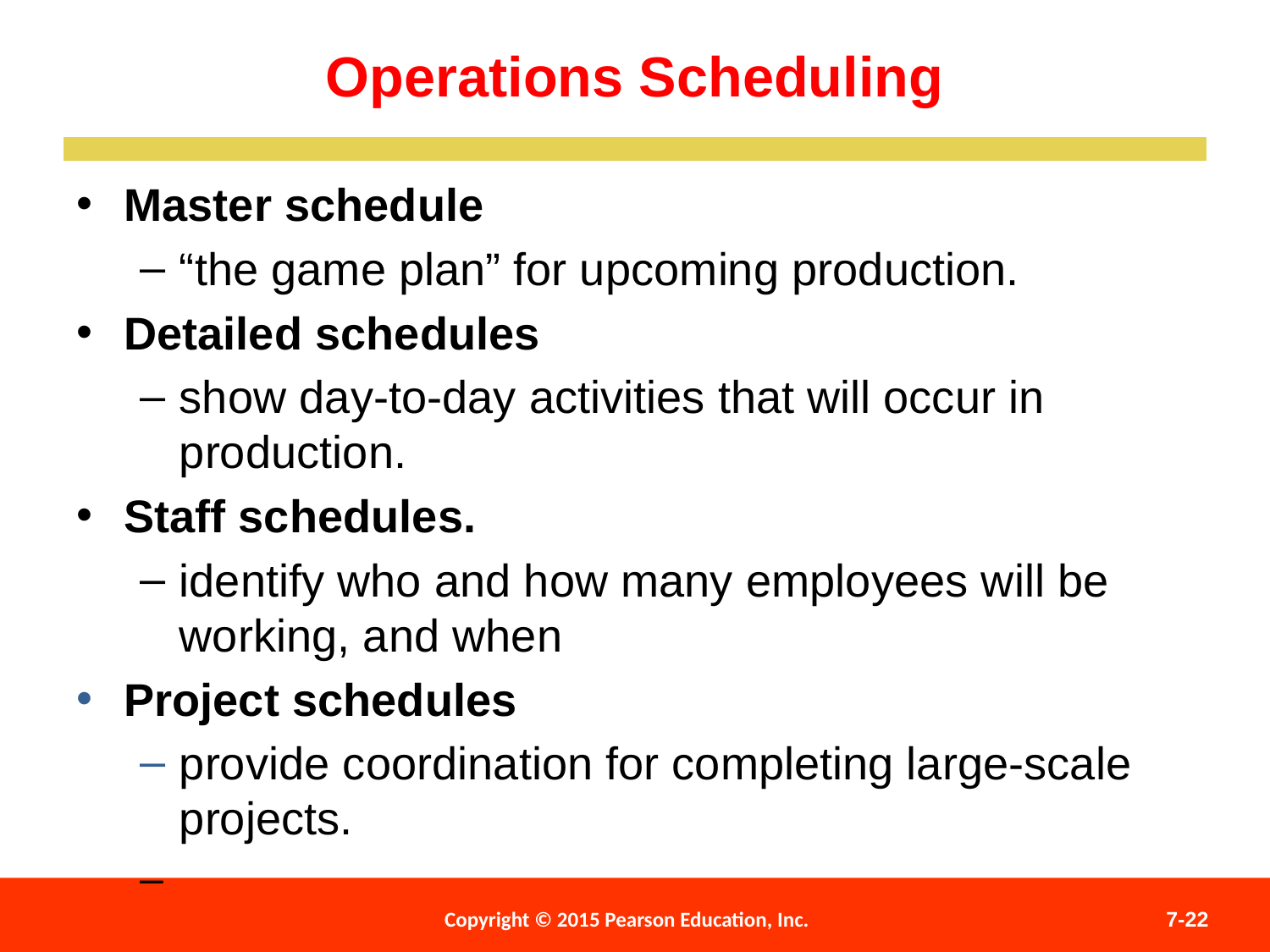

Operations Scheduling
Master schedule
“the game plan” for upcoming production.
Detailed schedules
show day-to-day activities that will occur in production.
Staff schedules.
identify who and how many employees will be working, and when
Project schedules
provide coordination for completing large-scale projects.